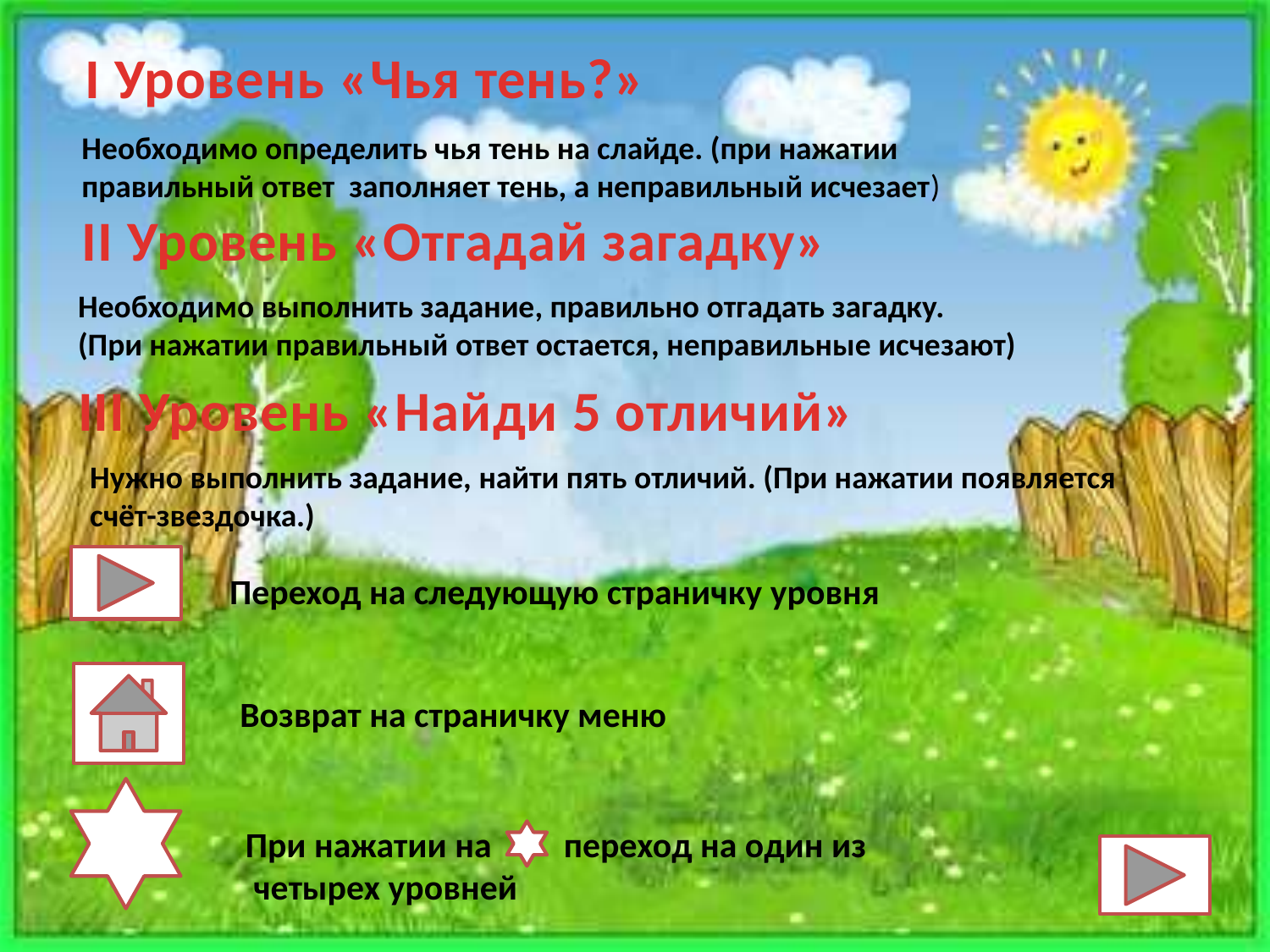

I Уровень «Чья тень?»
Необходимо определить чья тень на слайде. (при нажатии правильный ответ  заполняет тень, а неправильный исчезает)
II Уровень «Отгадай загадку»
Необходимо выполнить задание, правильно отгадать загадку.
(При нажатии правильный ответ остается, неправильные исчезают)
III Уровень «Найди 5 отличий»
Нужно выполнить задание, найти пять отличий. (При нажатии появляется счёт-звездочка.)

Переход на следующую страничку уровня

Возврат на страничку меню

При нажатии на         переход на один из
 четырех уровней